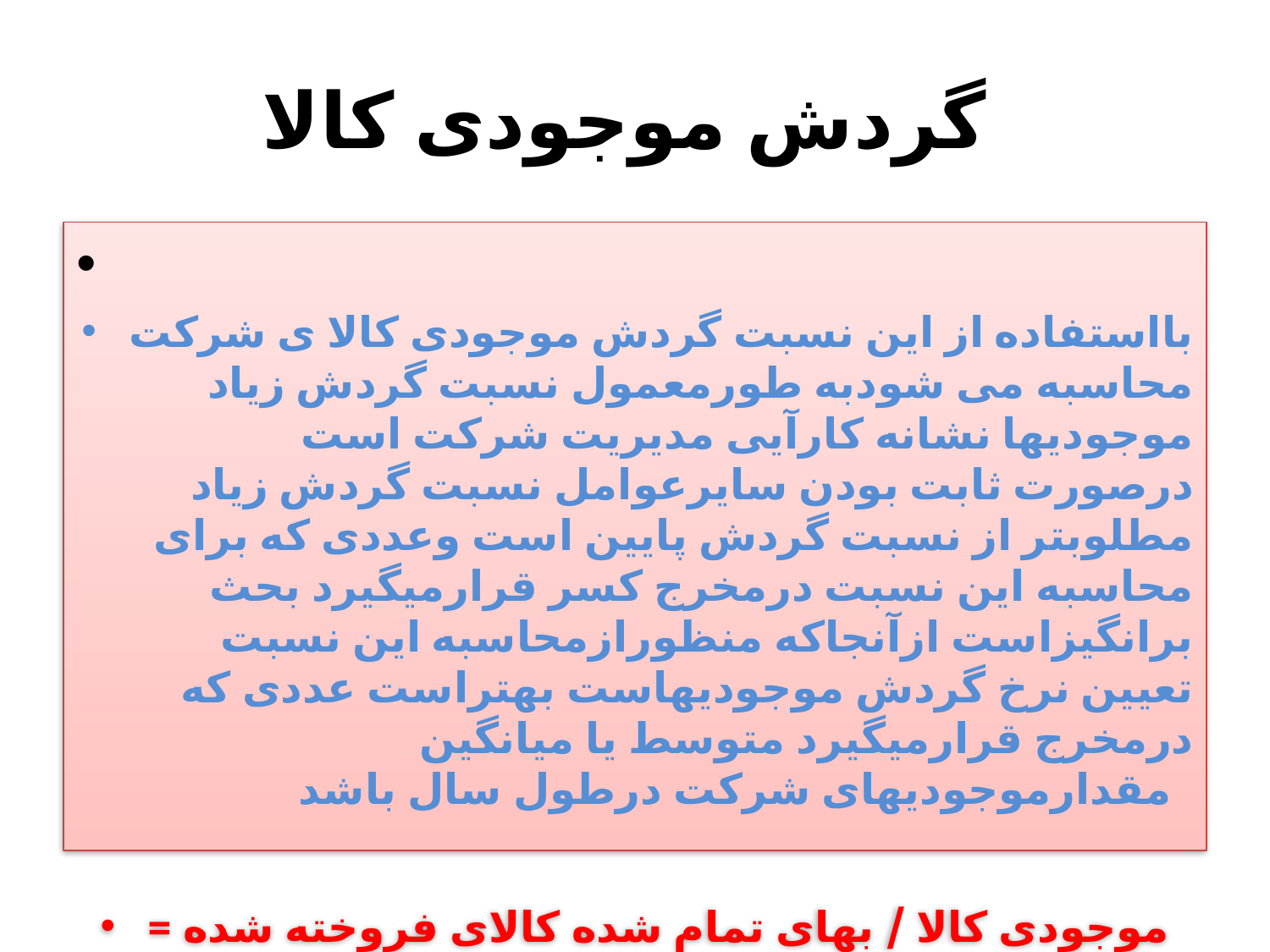

# گردش موجودی کالا

بااستفاده از این نسبت گردش موجودی کالا ی شرکت محاسبه می شودبه طورمعمول نسبت گردش زیاد موجودیها نشانه کارآیی مدیریت شرکت است درصورت ثابت بودن سایرعوامل نسبت گردش زیاد مطلوبتر از نسبت گردش پایین است وعددی که برای محاسبه این نسبت درمخرج کسر قرارمیگیرد بحث برانگیزاست ازآنجاکه منظورازمحاسبه این نسبت تعیین نرخ گردش موجودیهاست بهتراست عددی که درمخرج قرارمیگیرد متوسط یا میانگین مقدارموجودیهای شرکت درطول سال باشد

موجودی کالا / بهای تمام شده کالای فروخته شده = گردش موجودی کالا